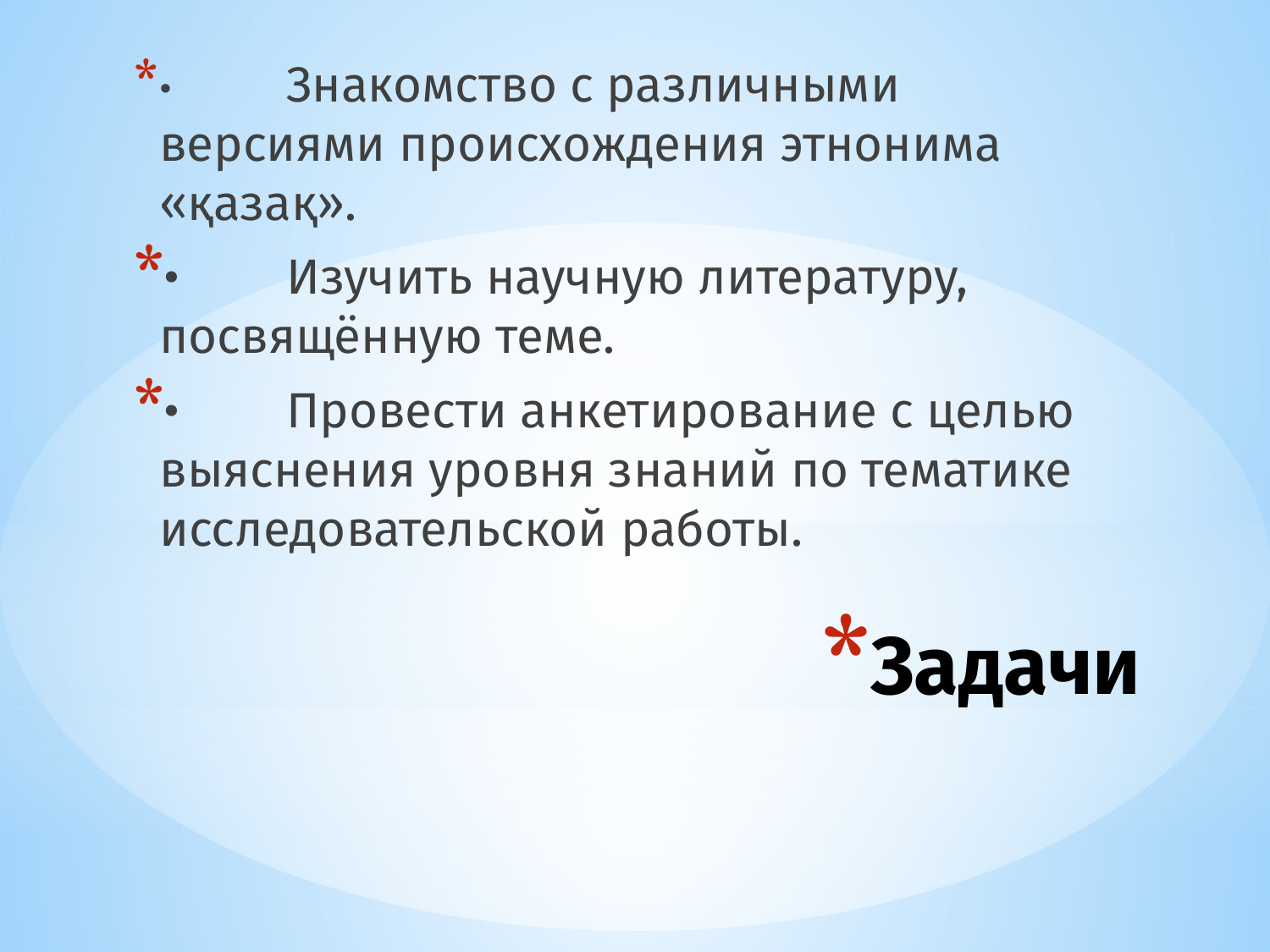

•	Знакомство с различными версиями происхождения этнонима «қазақ».
•	Изучить научную литературу, посвящённую теме.
•	Провести анкетирование с целью выяснения уровня знаний по тематике исследовательской работы.

# Задачи